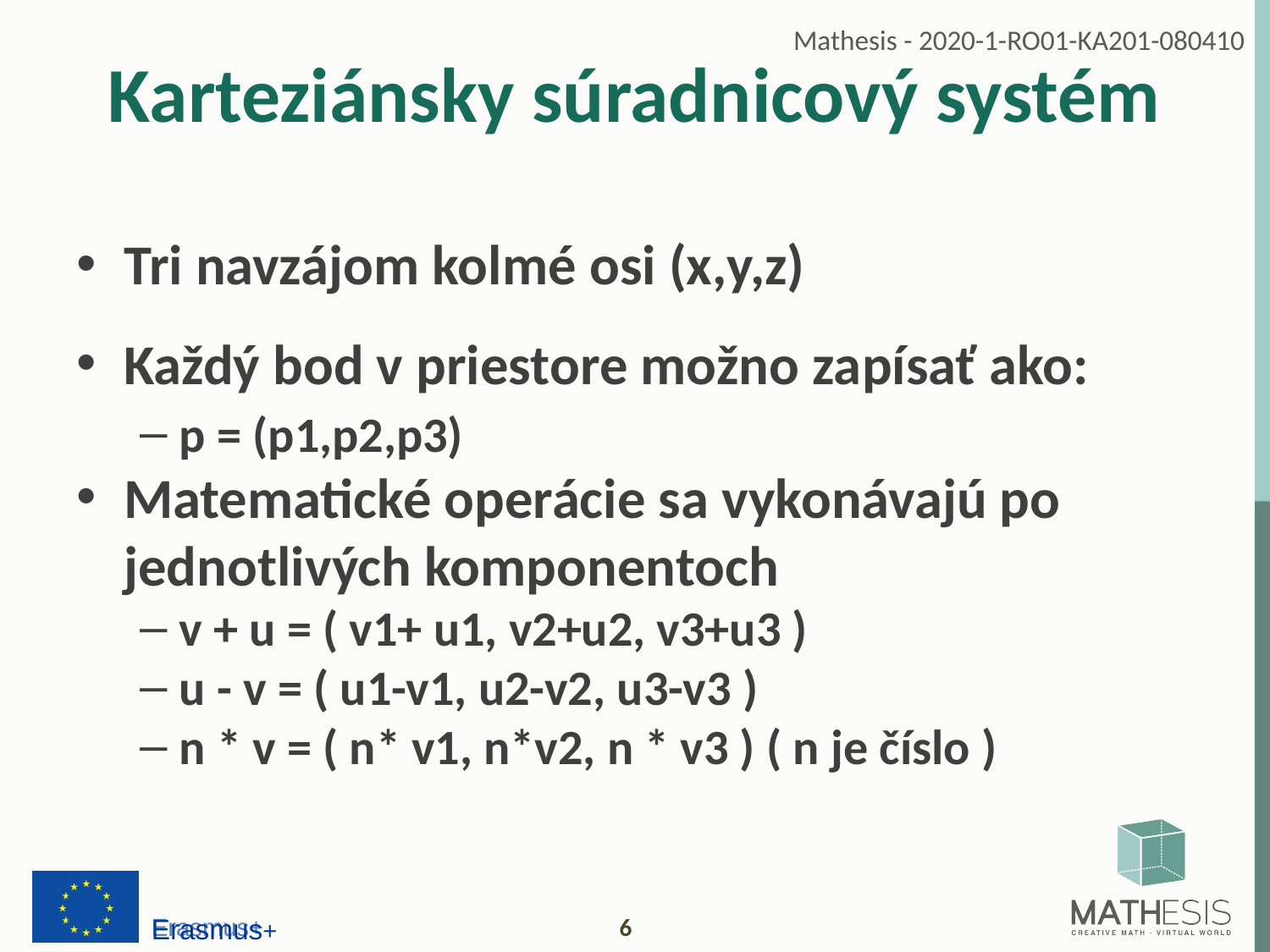

# Karteziánsky súradnicový systém

Tri navzájom kolmé osi (x,y,z)
Každý bod v priestore možno zapísať ako:
p = (p1,p2,p3)
Matematické operácie sa vykonávajú po jednotlivých komponentoch
v + u = ( v1+ u1, v2+u2, v3+u3 )
u - v = ( u1-v1, u2-v2, u3-v3 )
n * v = ( n* v1, n*v2, n * v3 ) ( n je číslo )